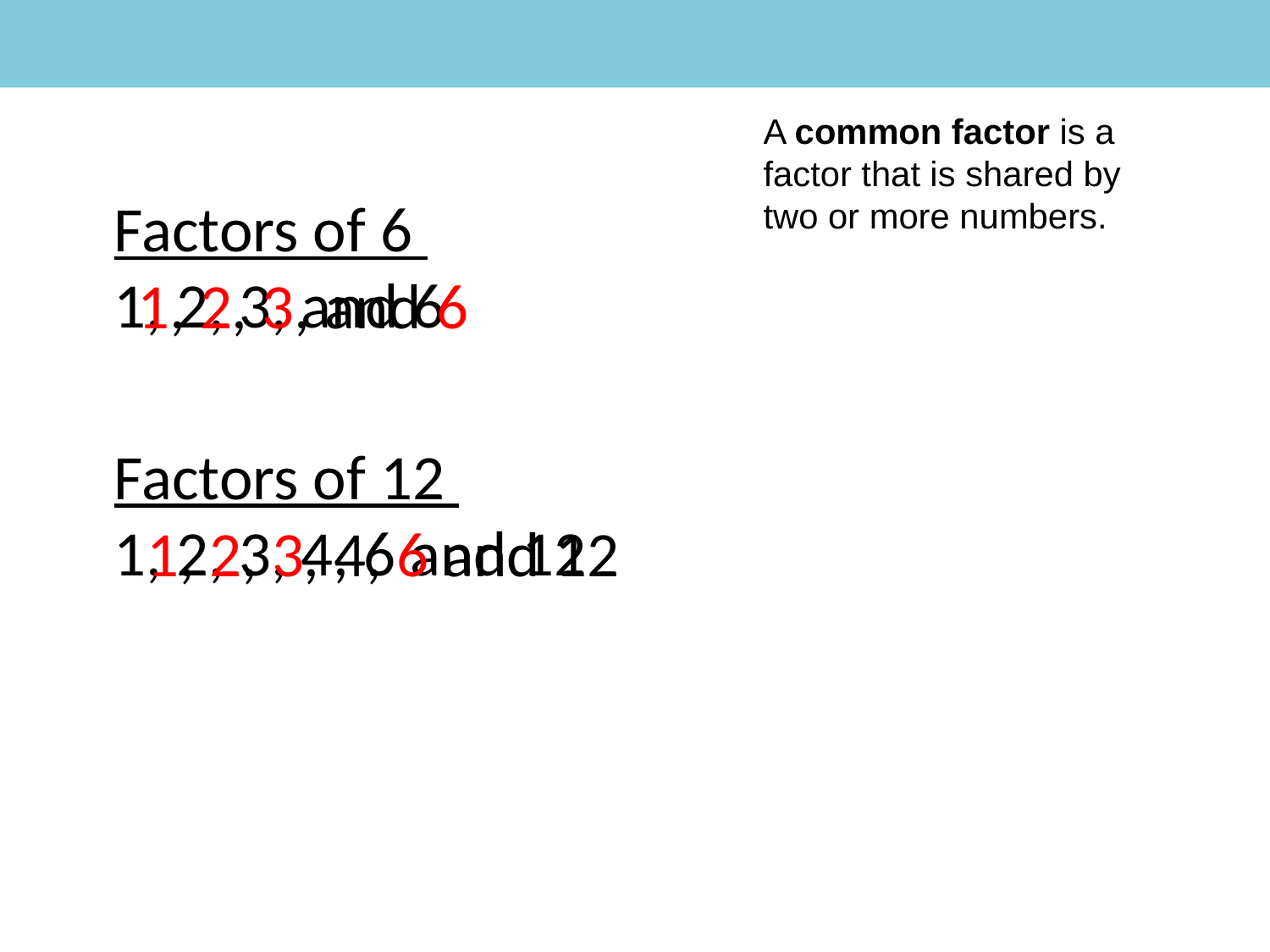

Upper KS2 Fractions Lesson 10

#
A common factor is a factor that is shared by two or more numbers.

Factors of 6
1, 2, 3, and 6
1, 2, 3, and 6
Factors of 12
1, 2, 3, 4, 6 and 12
1, 2, 3, 4, 6 and 12